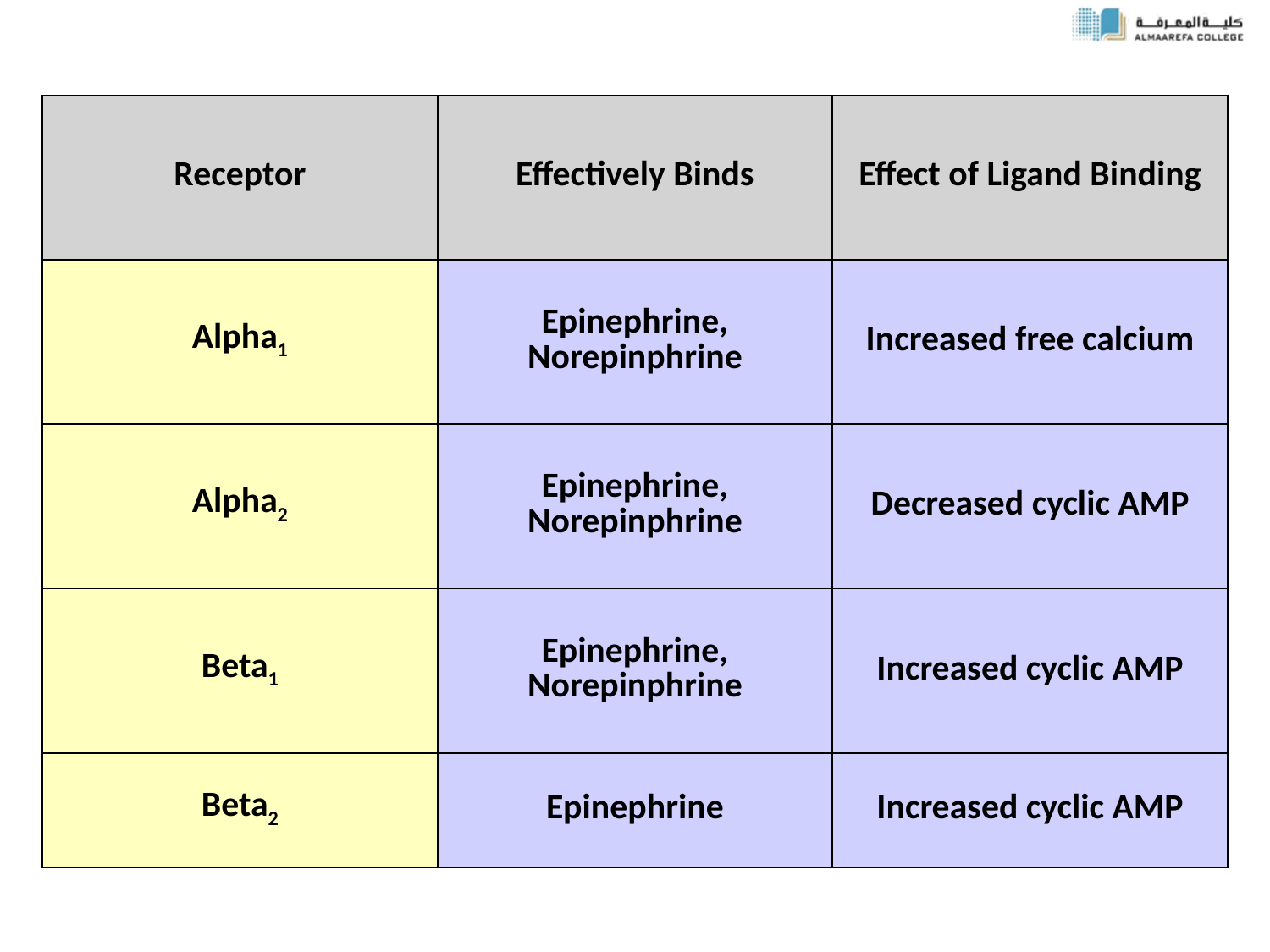

| Receptor | Effectively Binds | Effect of Ligand Binding |
| --- | --- | --- |
| Alpha1 | Epinephrine, Norepinphrine | Increased free calcium |
| Alpha2 | Epinephrine, Norepinphrine | Decreased cyclic AMP |
| Beta1 | Epinephrine, Norepinphrine | Increased cyclic AMP |
| Beta2 | Epinephrine | Increased cyclic AMP |
| molecular clones. |
| --- |